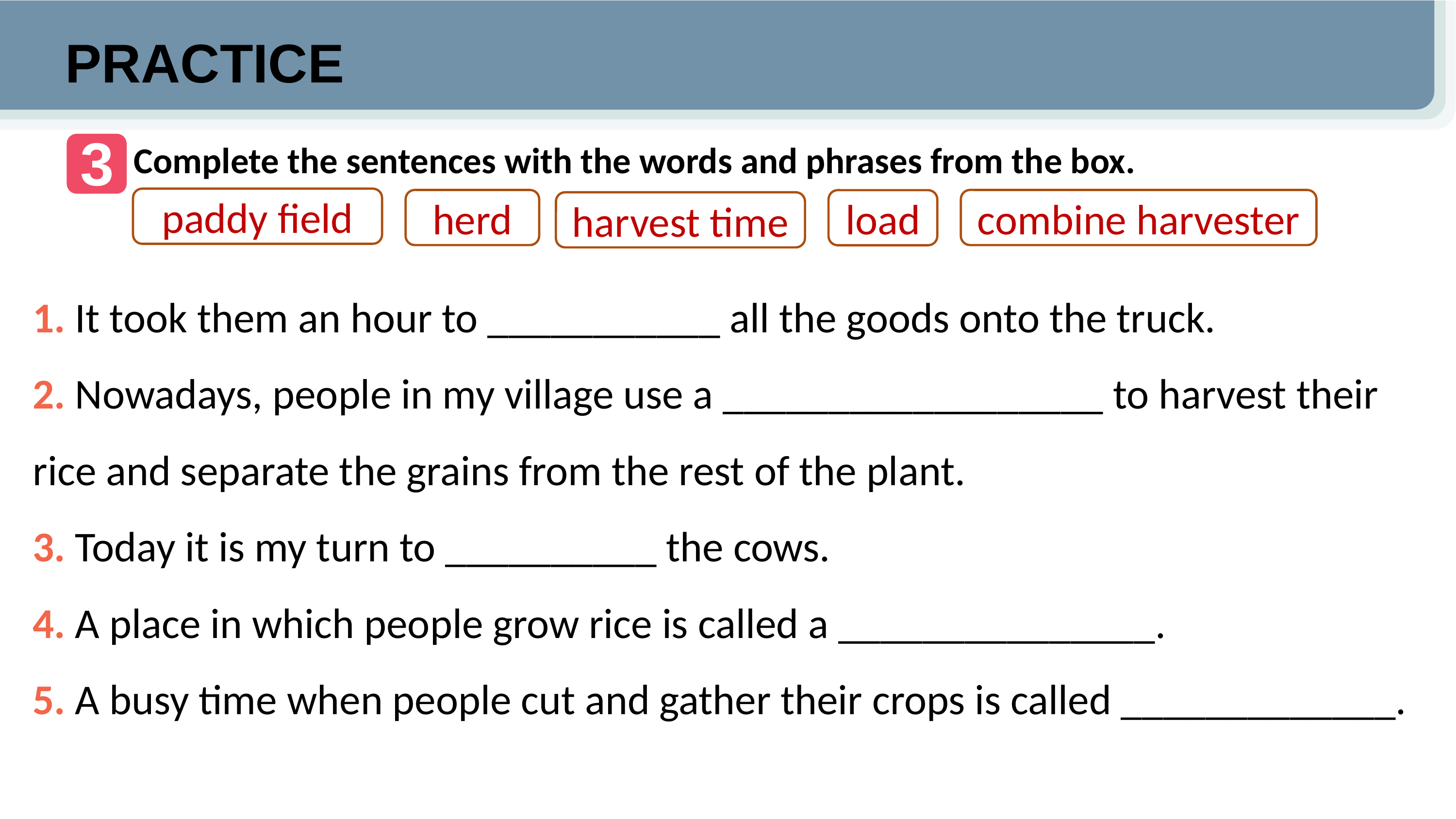

PRACTICE
3

Complete the sentences with the words and phrases from the box.
paddy field
herd
combine harvester
load
harvest time
1. It took them an hour to ___________ all the goods onto the truck.
2. Nowadays, people in my village use a __________________ to harvest their rice and separate the grains from the rest of the plant.
3. Today it is my turn to __________ the cows.
4. A place in which people grow rice is called a _______________.
5. A busy time when people cut and gather their crops is called _____________.